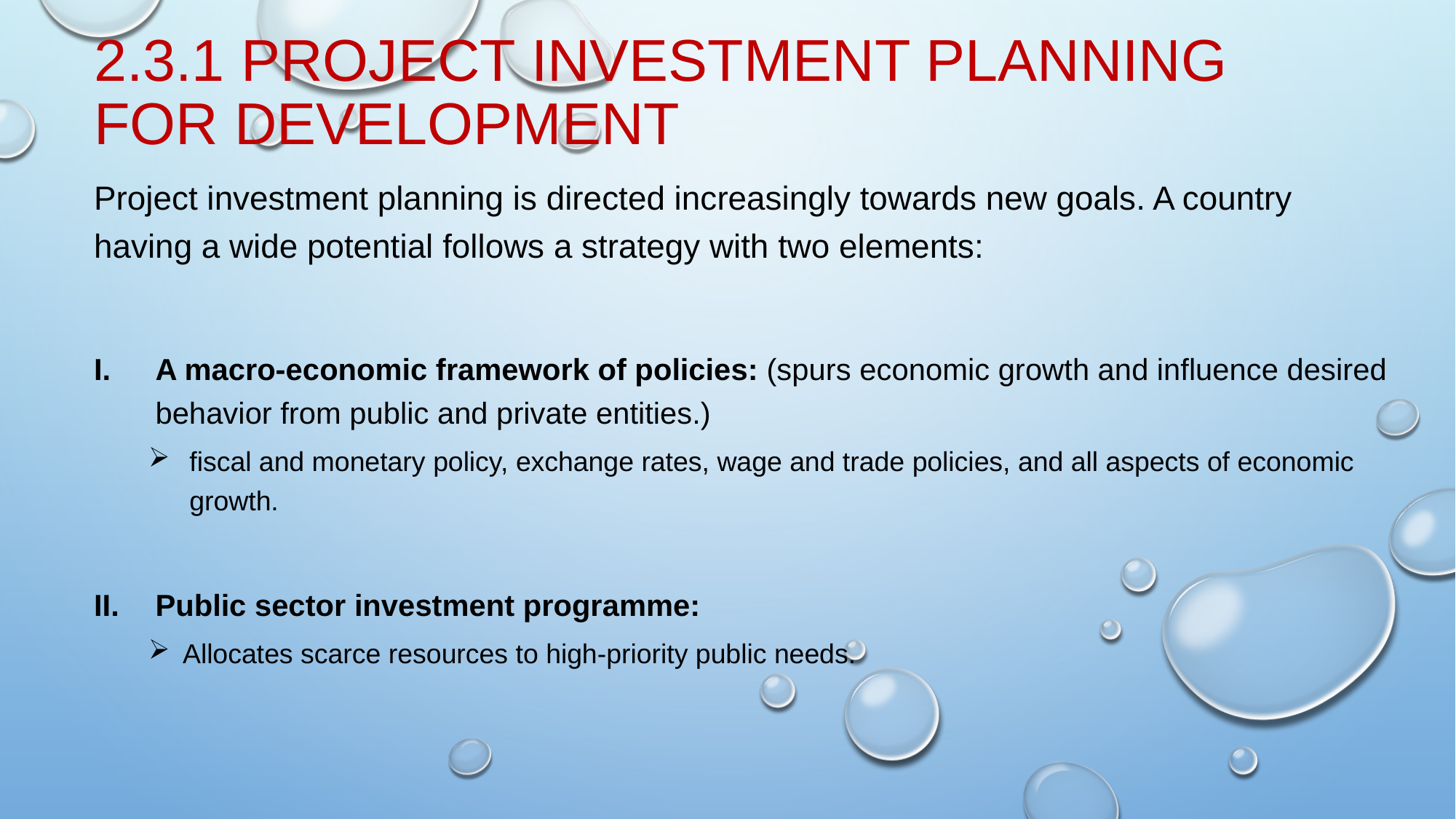

# 2.3.1 project investment planning for development
Project investment planning is directed increasingly towards new goals. A country having a wide potential follows a strategy with two elements:

A macro-economic framework of policies: (spurs economic growth and influence desired behavior from public and private entities.)
fiscal and monetary policy, exchange rates, wage and trade policies, and all aspects of economic growth.

Public sector investment programme:
Allocates scarce resources to high-priority public needs.